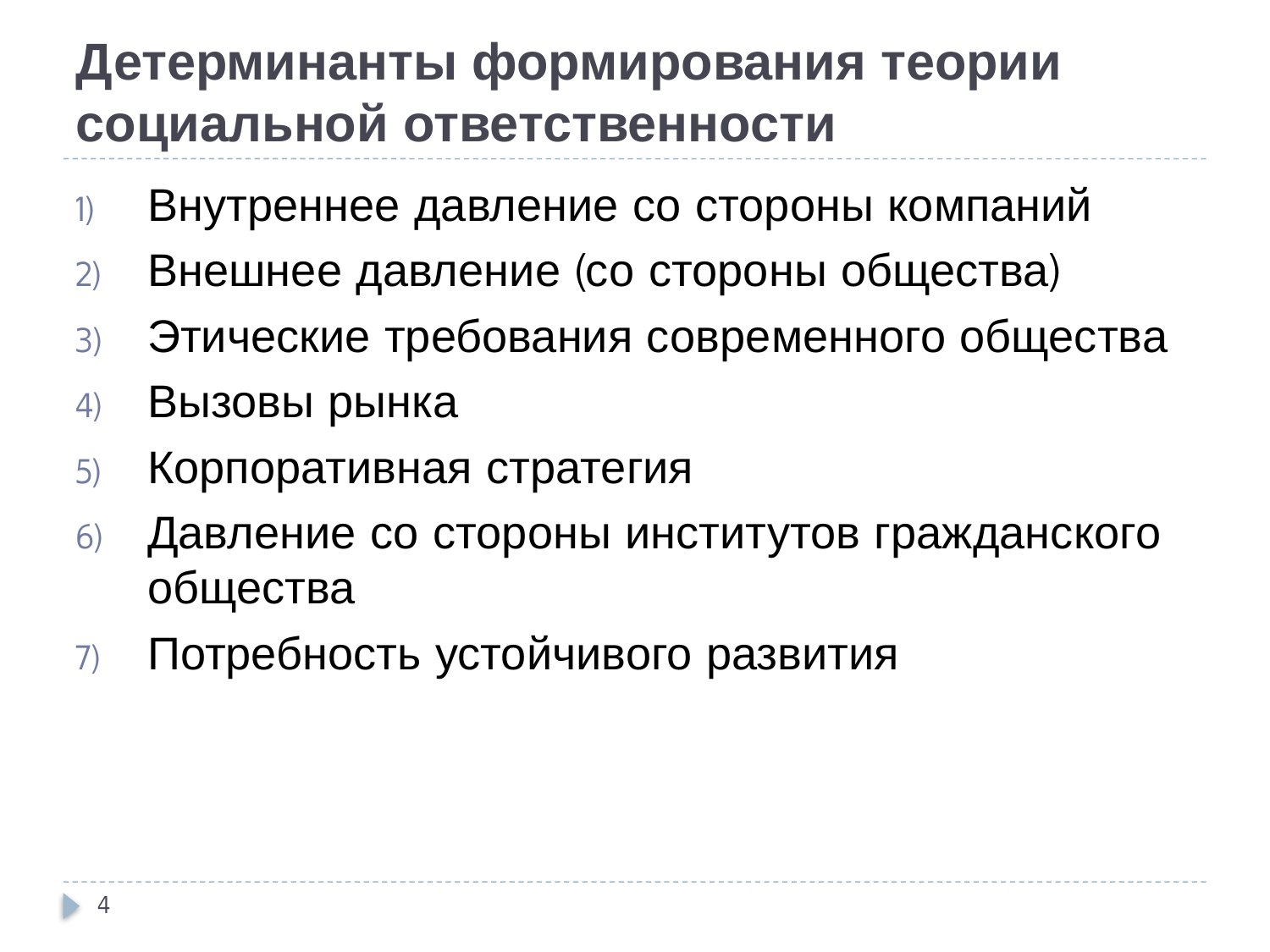

# Детерминанты формирования теории социальной ответственности
Внутреннее давление со стороны компаний
Внешнее давление (со стороны общества)
Этические требования современного общества
Вызовы рынка
Корпоративная стратегия
Давление со стороны институтов гражданского общества
Потребность устойчивого развития
4